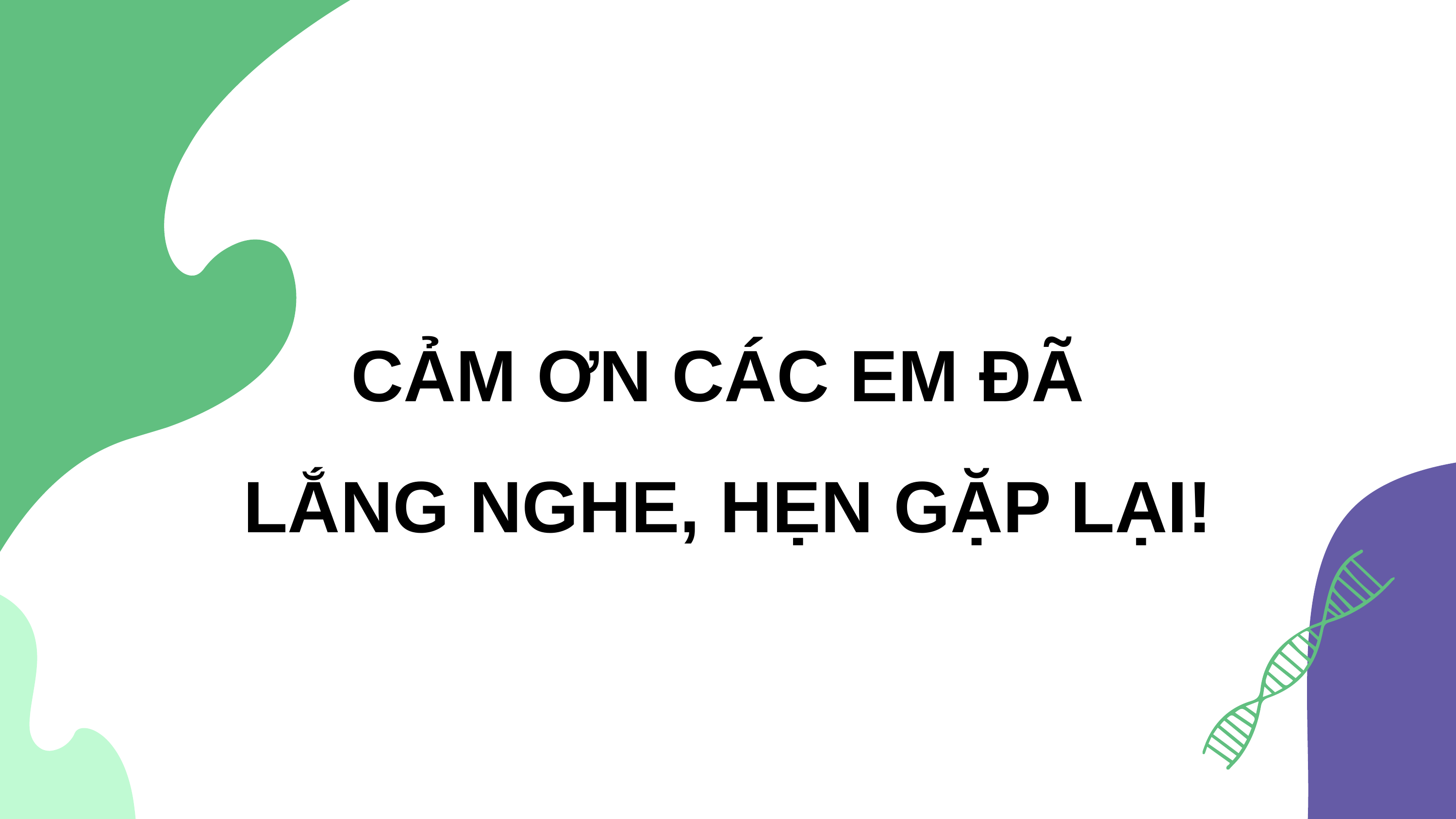

CẢM ƠN CÁC EM ĐÃ
LẮNG NGHE, HẸN GẶP LẠI!